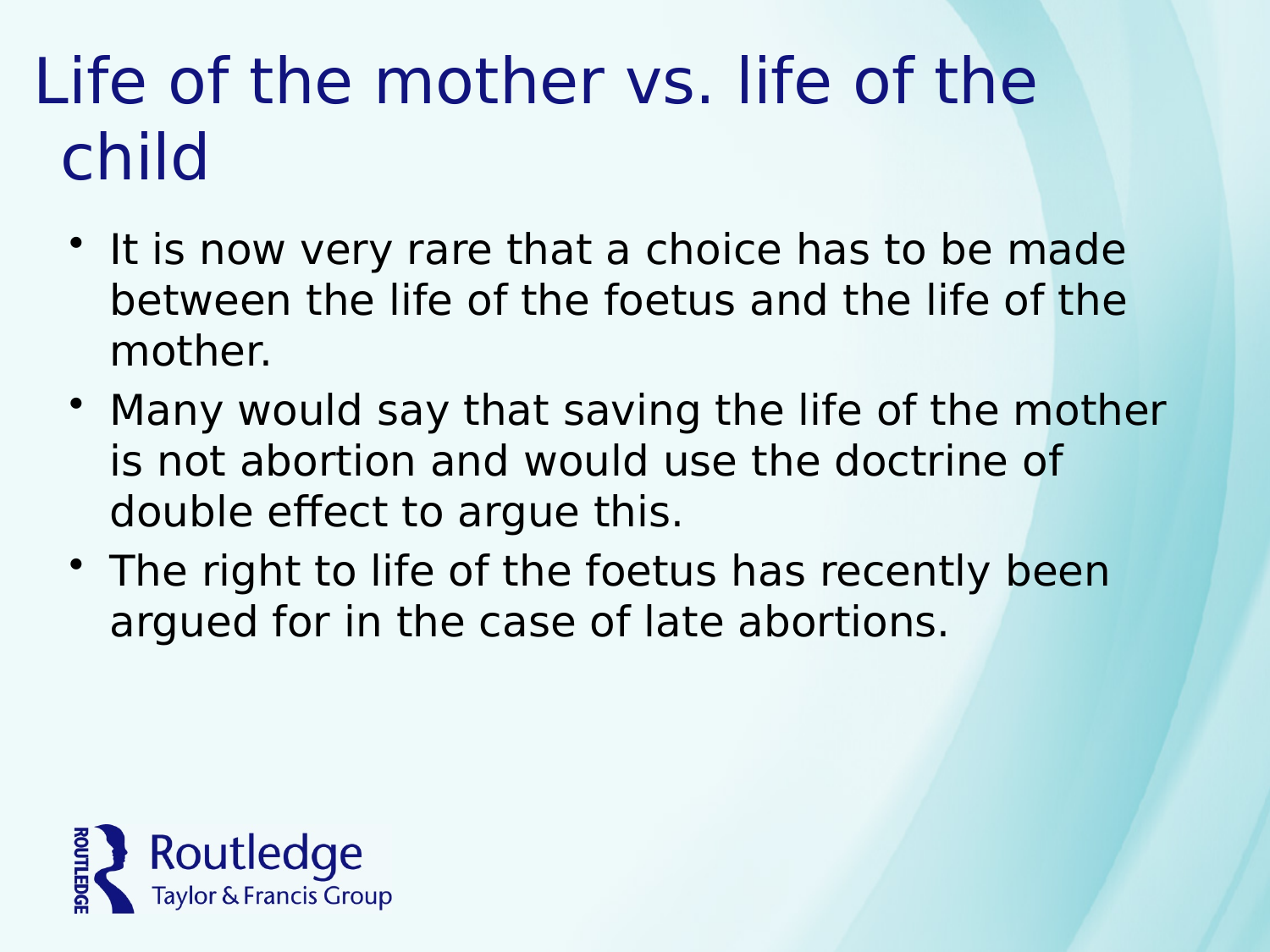

# Life of the mother vs. life of the child
It is now very rare that a choice has to be made between the life of the foetus and the life of the mother.
Many would say that saving the life of the mother is not abortion and would use the doctrine of double effect to argue this.
The right to life of the foetus has recently been argued for in the case of late abortions.